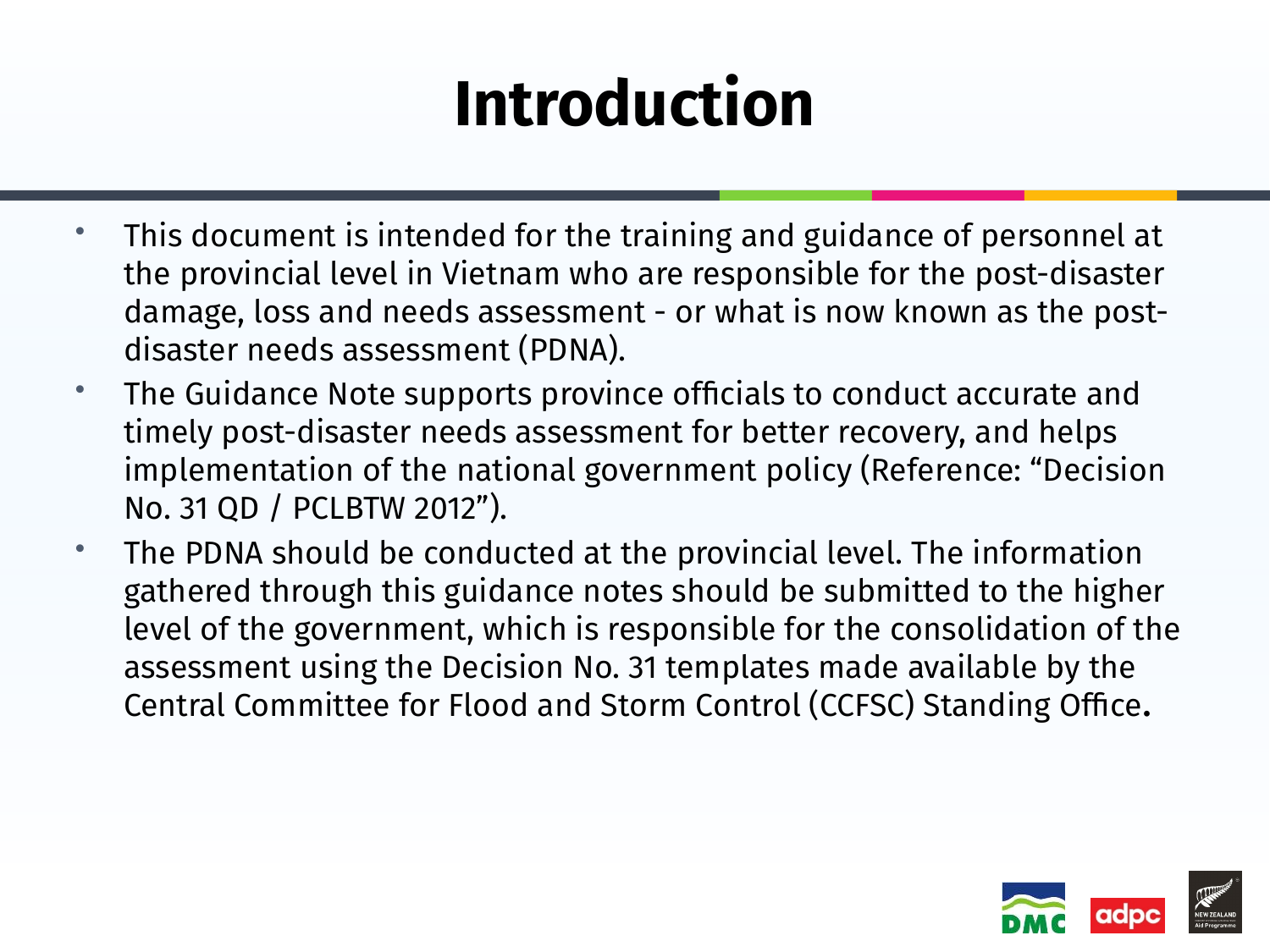

# Introduction
This document is intended for the training and guidance of personnel at the provincial level in Vietnam who are responsible for the post-disaster damage, loss and needs assessment - or what is now known as the post-disaster needs assessment (PDNA).
The Guidance Note supports province officials to conduct accurate and timely post-disaster needs assessment for better recovery, and helps implementation of the national government policy (Reference: “Decision No. 31 QD / PCLBTW 2012”).
The PDNA should be conducted at the provincial level. The information gathered through this guidance notes should be submitted to the higher level of the government, which is responsible for the consolidation of the assessment using the Decision No. 31 templates made available by the Central Committee for Flood and Storm Control (CCFSC) Standing Office.